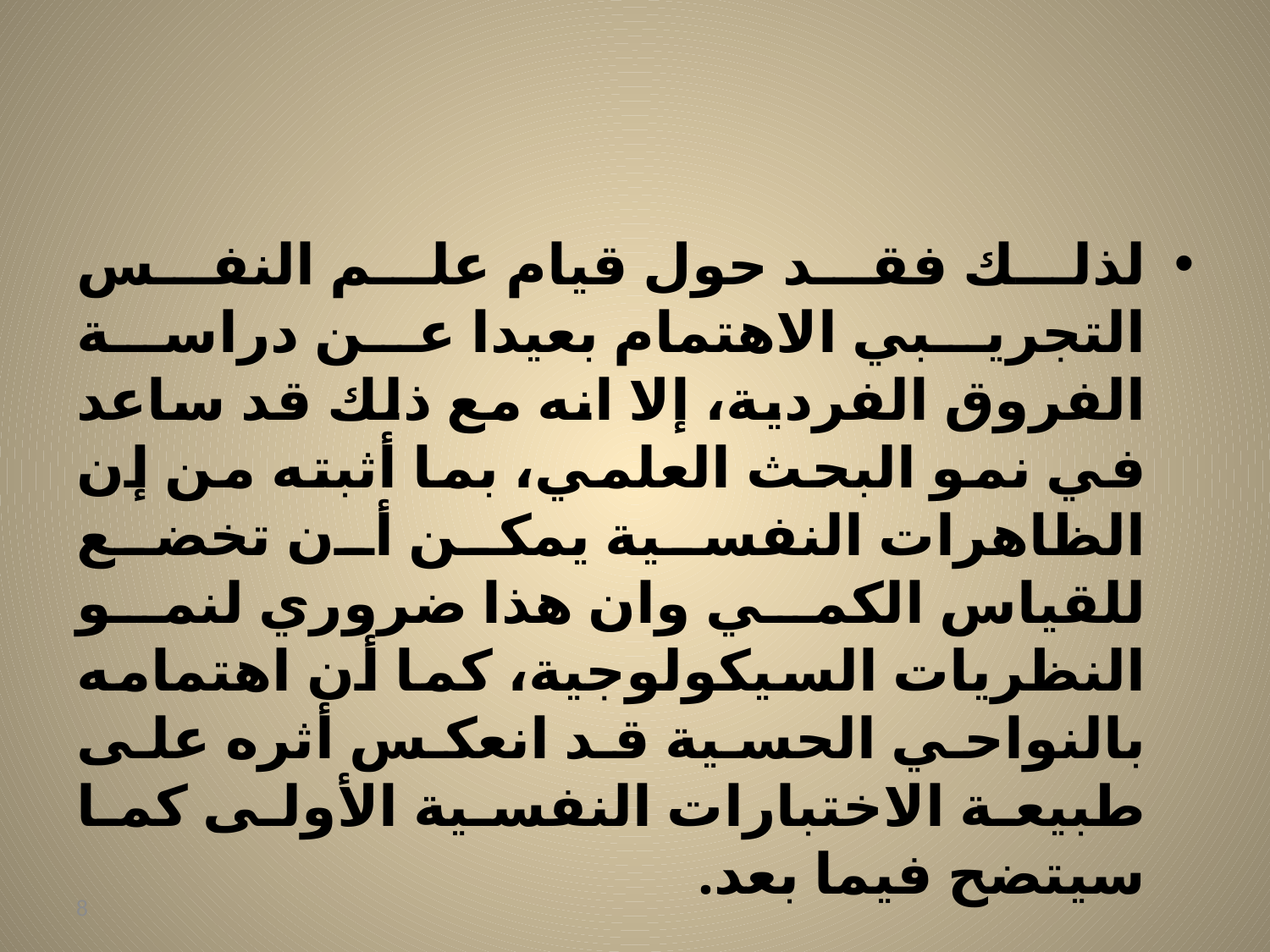

#
لذلك فقد حول قيام علم النفس التجريبي الاهتمام بعيدا عن دراسة الفروق الفردية، إلا انه مع ذلك قد ساعد في نمو البحث العلمي، بما أثبته من إن الظاهرات النفسية يمكن أن تخضع للقياس الكمي وان هذا ضروري لنمو النظريات السيكولوجية، كما أن اهتمامه بالنواحي الحسية قد انعكس أثره على طبيعة الاختبارات النفسية الأولى كما سيتضح فيما بعد.

8